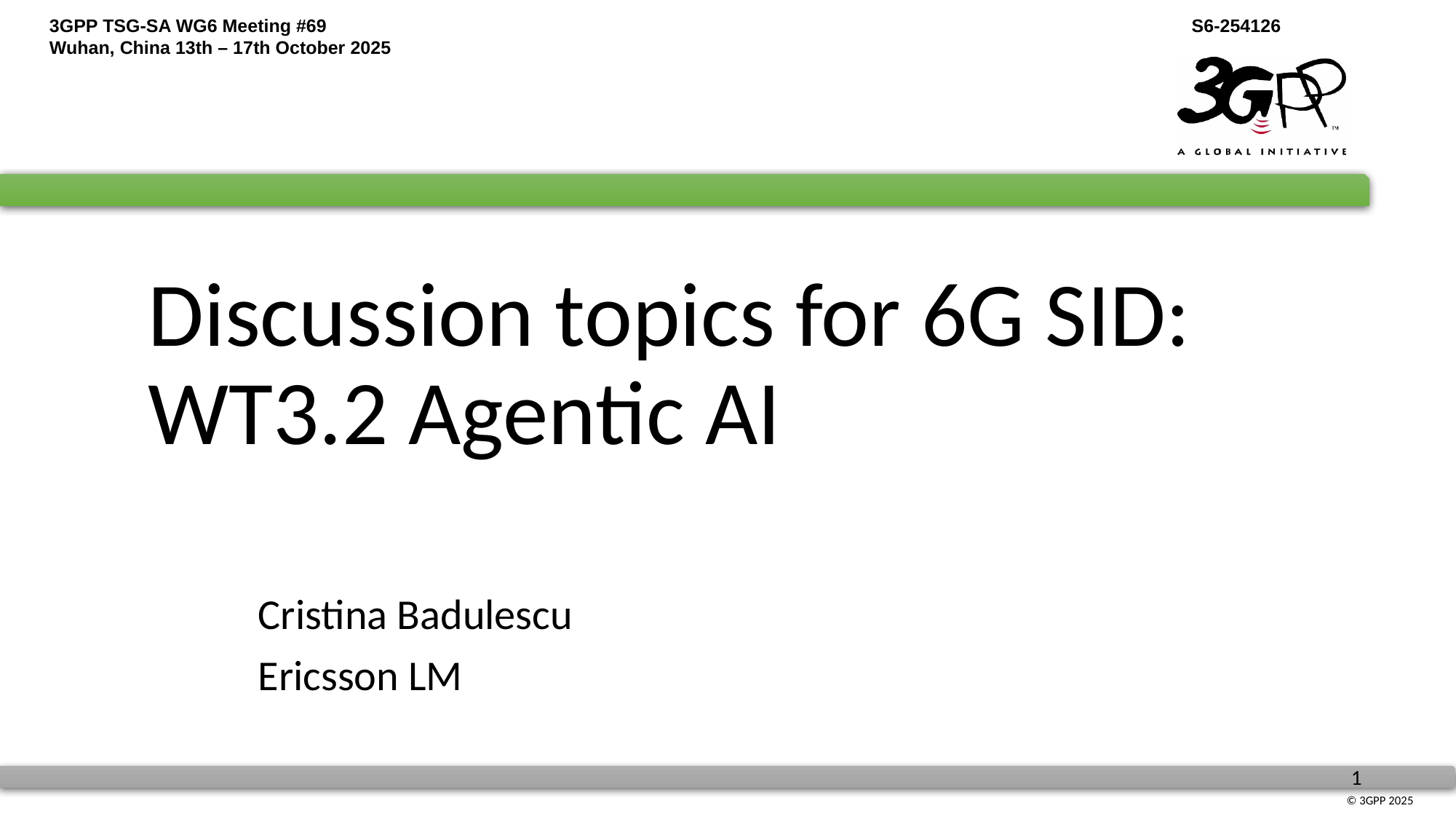

# Discussion topics for 6G SID: WT3.2 Agentic AI
Cristina Badulescu
Ericsson LM